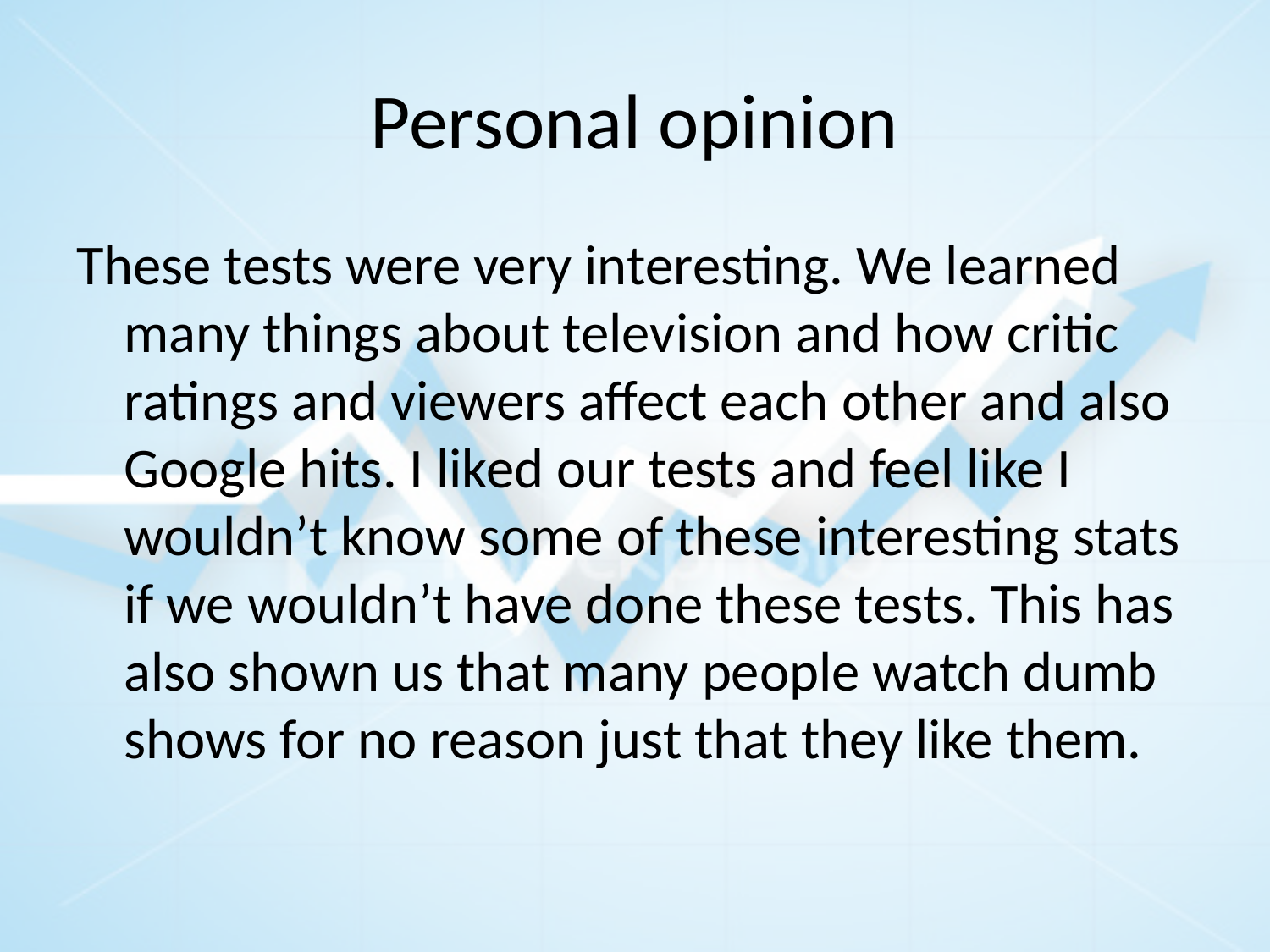

# Personal opinion
These tests were very interesting. We learned many things about television and how critic ratings and viewers affect each other and also Google hits. I liked our tests and feel like I wouldn’t know some of these interesting stats if we wouldn’t have done these tests. This has also shown us that many people watch dumb shows for no reason just that they like them.